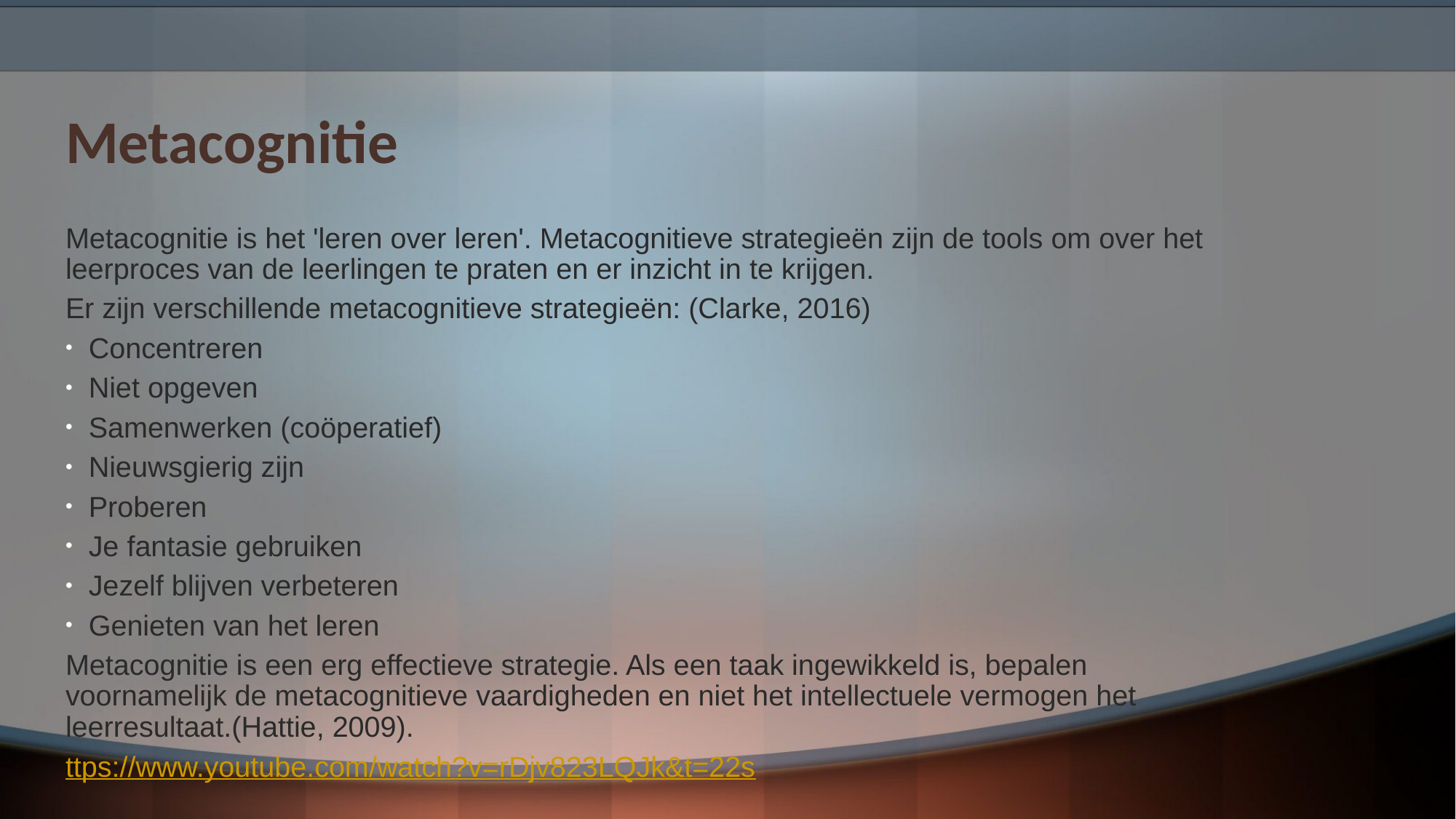

# Metacognitie
Metacognitie is het 'leren over leren'. Metacognitieve strategieën zijn de tools om over het leerproces van de leerlingen te praten en er inzicht in te krijgen.
Er zijn verschillende metacognitieve strategieën: (Clarke, 2016)
Concentreren
Niet opgeven
Samenwerken (coöperatief)
Nieuwsgierig zijn
Proberen
Je fantasie gebruiken
Jezelf blijven verbeteren
Genieten van het leren
Metacognitie is een erg effectieve strategie. Als een taak ingewikkeld is, bepalen voornamelijk de metacognitieve vaardigheden en niet het intellectuele vermogen het leerresultaat.(Hattie, 2009).
ttps://www.youtube.com/watch?v=rDjv823LQJk&t=22s